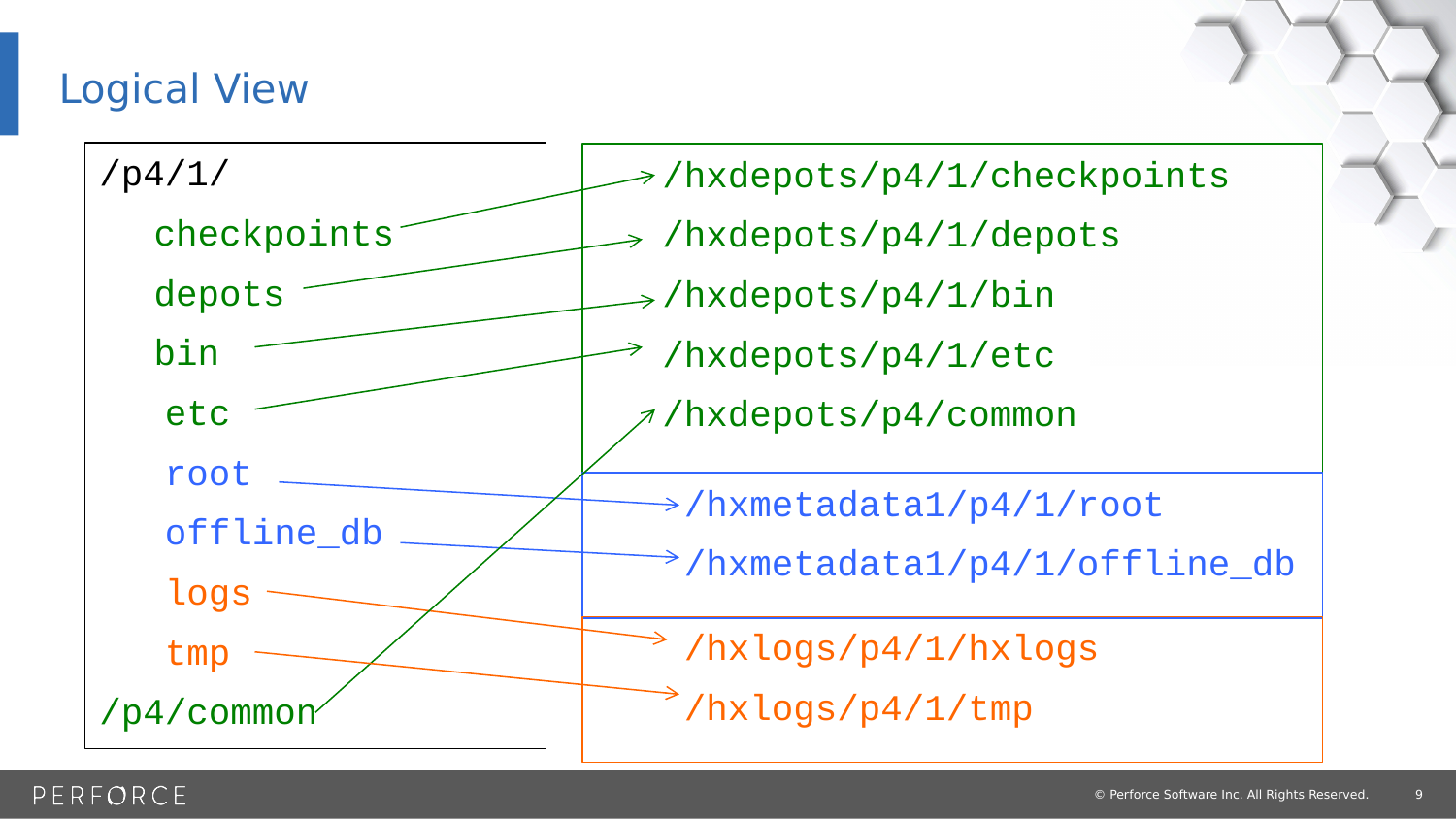

# Logical View
/p4/1/
	checkpoints
	depots
	bin
   etc
   root
   offline_db
   logs
   tmp
/p4/common

   /hxdepots/p4/1/checkpoints
   /hxdepots/p4/1/depots
   /hxdepots/p4/1/bin
   /hxdepots/p4/1/etc
   /hxdepots/p4/common
    /hxmetadata1/p4/1/root
    /hxmetadata1/p4/1/offline_db
    /hxlogs/p4/1/hxlogs
    /hxlogs/p4/1/tmp